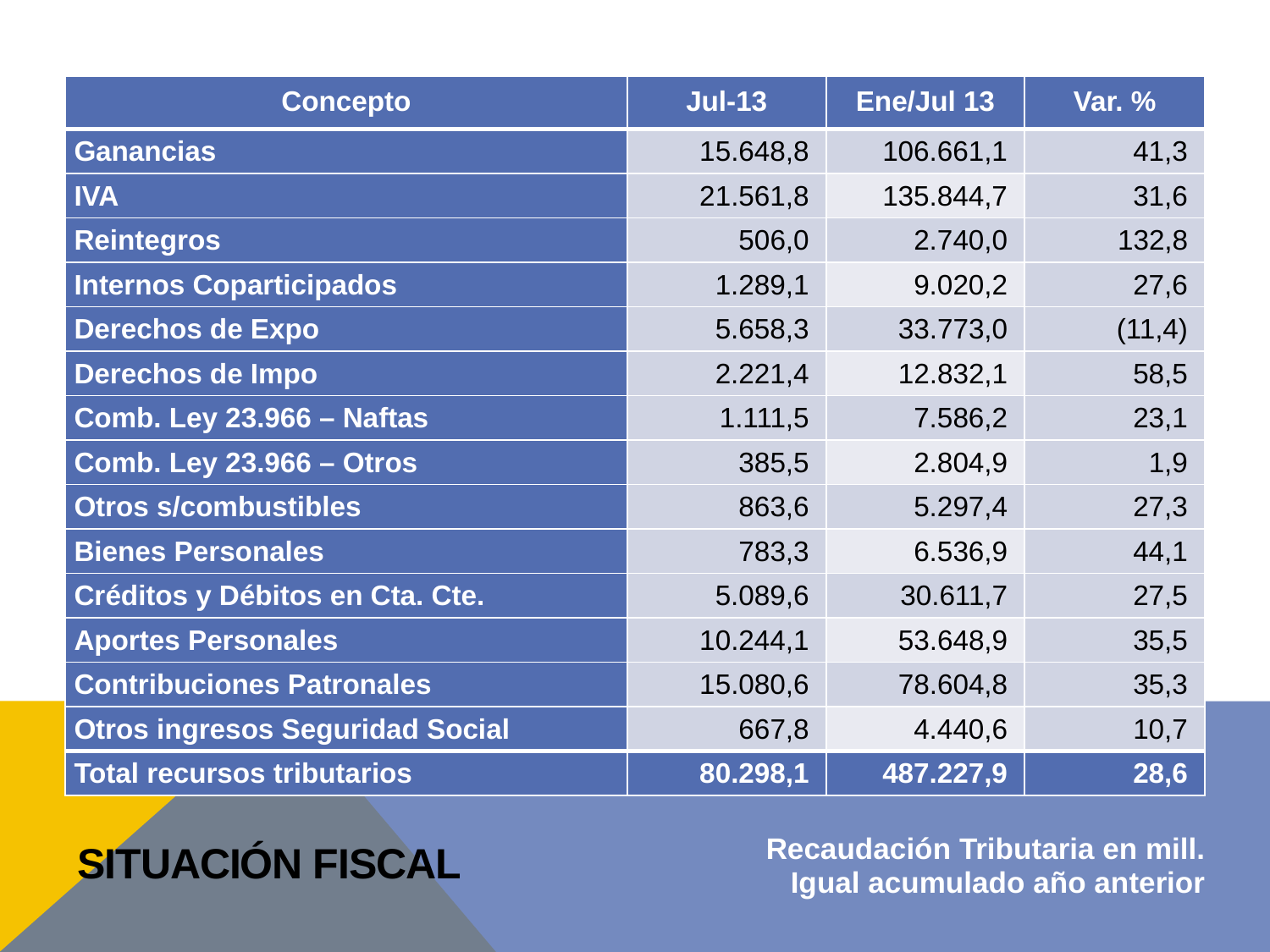

| Concepto | Jul-13 | Ene/Jul 13 | Var. % |
| --- | --- | --- | --- |
| Ganancias | 15.648,8 | 106.661,1 | 41,3 |
| IVA | 21.561,8 | 135.844,7 | 31,6 |
| Reintegros | 506,0 | 2.740,0 | 132,8 |
| Internos Coparticipados | 1.289,1 | 9.020,2 | 27,6 |
| Derechos de Expo | 5.658,3 | 33.773,0 | (11,4) |
| Derechos de Impo | 2.221,4 | 12.832,1 | 58,5 |
| Comb. Ley 23.966 – Naftas | 1.111,5 | 7.586,2 | 23,1 |
| Comb. Ley 23.966 – Otros | 385,5 | 2.804,9 | 1,9 |
| Otros s/combustibles | 863,6 | 5.297,4 | 27,3 |
| Bienes Personales | 783,3 | 6.536,9 | 44,1 |
| Créditos y Débitos en Cta. Cte. | 5.089,6 | 30.611,7 | 27,5 |
| Aportes Personales | 10.244,1 | 53.648,9 | 35,5 |
| Contribuciones Patronales | 15.080,6 | 78.604,8 | 35,3 |
| Otros ingresos Seguridad Social | 667,8 | 4.440,6 | 10,7 |
| Total recursos tributarios | 80.298,1 | 487.227,9 | 28,6 |
# Situación Fiscal
Recaudación Tributaria en mill. Igual acumulado año anterior